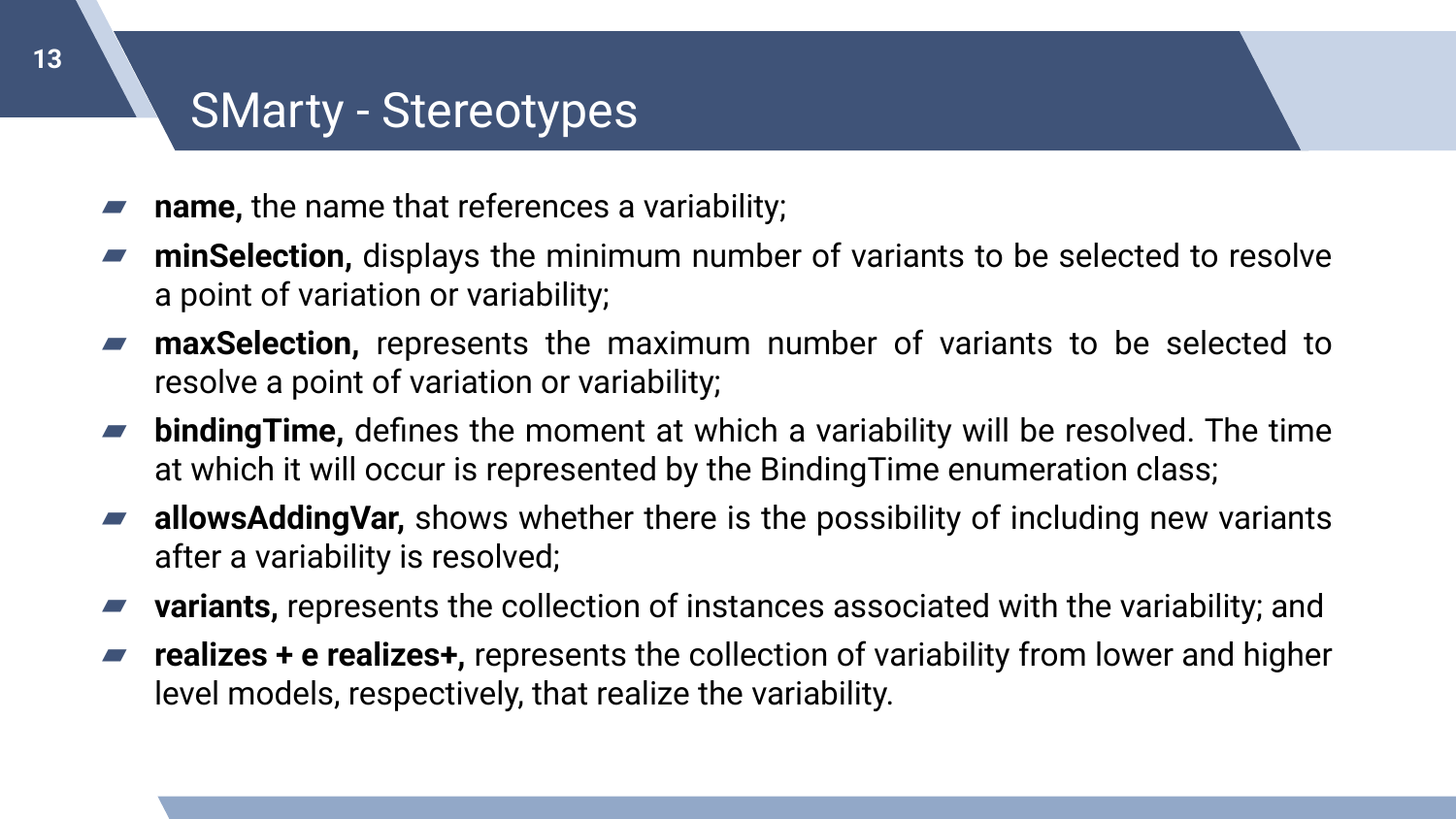

13
# SMarty - Stereotypes
name, the name that references a variability;
minSelection, displays the minimum number of variants to be selected to resolve a point of variation or variability;
maxSelection, represents the maximum number of variants to be selected to resolve a point of variation or variability;
bindingTime, defines the moment at which a variability will be resolved. The time at which it will occur is represented by the BindingTime enumeration class;
allowsAddingVar, shows whether there is the possibility of including new variants after a variability is resolved;
variants, represents the collection of instances associated with the variability; and
realizes + e realizes+, represents the collection of variability from lower and higher level models, respectively, that realize the variability.